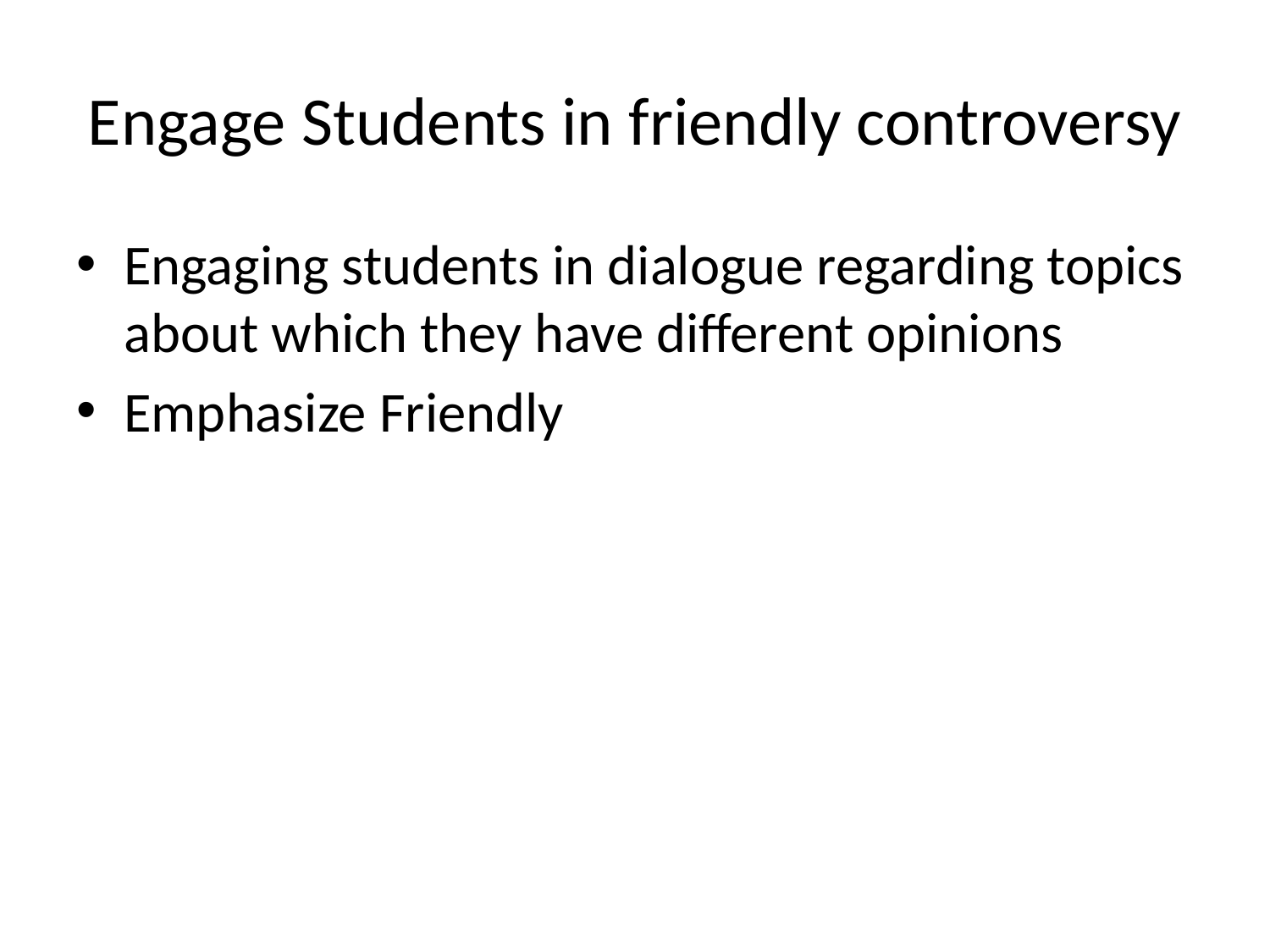

# Engage Students in friendly controversy
Engaging students in dialogue regarding topics about which they have different opinions
Emphasize Friendly